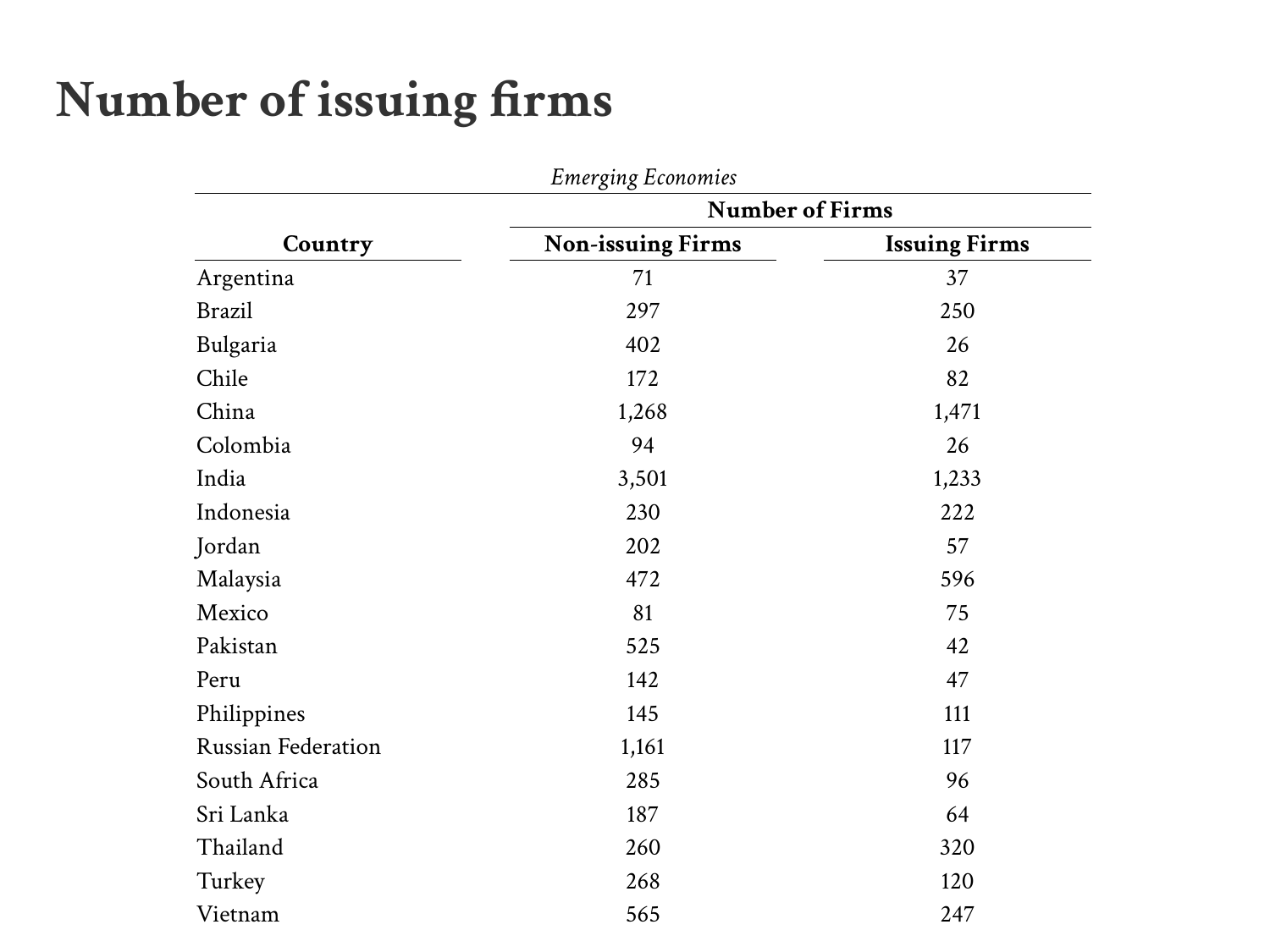

Number of issuing firms
| Emerging Economies |  |  |  |  |
| --- | --- | --- | --- | --- |
| Country |  | Number of Firms |  |  |
|  |  | Non-issuing Firms |  | Issuing Firms |
| Argentina |  | 71 |  | 37 |
| Brazil |  | 297 |  | 250 |
| Bulgaria |  | 402 |  | 26 |
| Chile |  | 172 |  | 82 |
| China |  | 1,268 |  | 1,471 |
| Colombia |  | 94 |  | 26 |
| India |  | 3,501 |  | 1,233 |
| Indonesia |  | 230 |  | 222 |
| Jordan |  | 202 |  | 57 |
| Malaysia |  | 472 |  | 596 |
| Mexico |  | 81 |  | 75 |
| Pakistan |  | 525 |  | 42 |
| Peru |  | 142 |  | 47 |
| Philippines |  | 145 |  | 111 |
| Russian Federation |  | 1,161 |  | 117 |
| South Africa |  | 285 |  | 96 |
| Sri Lanka |  | 187 |  | 64 |
| Thailand |  | 260 |  | 320 |
| Turkey |  | 268 |  | 120 |
| Vietnam |  | 565 |  | 247 |